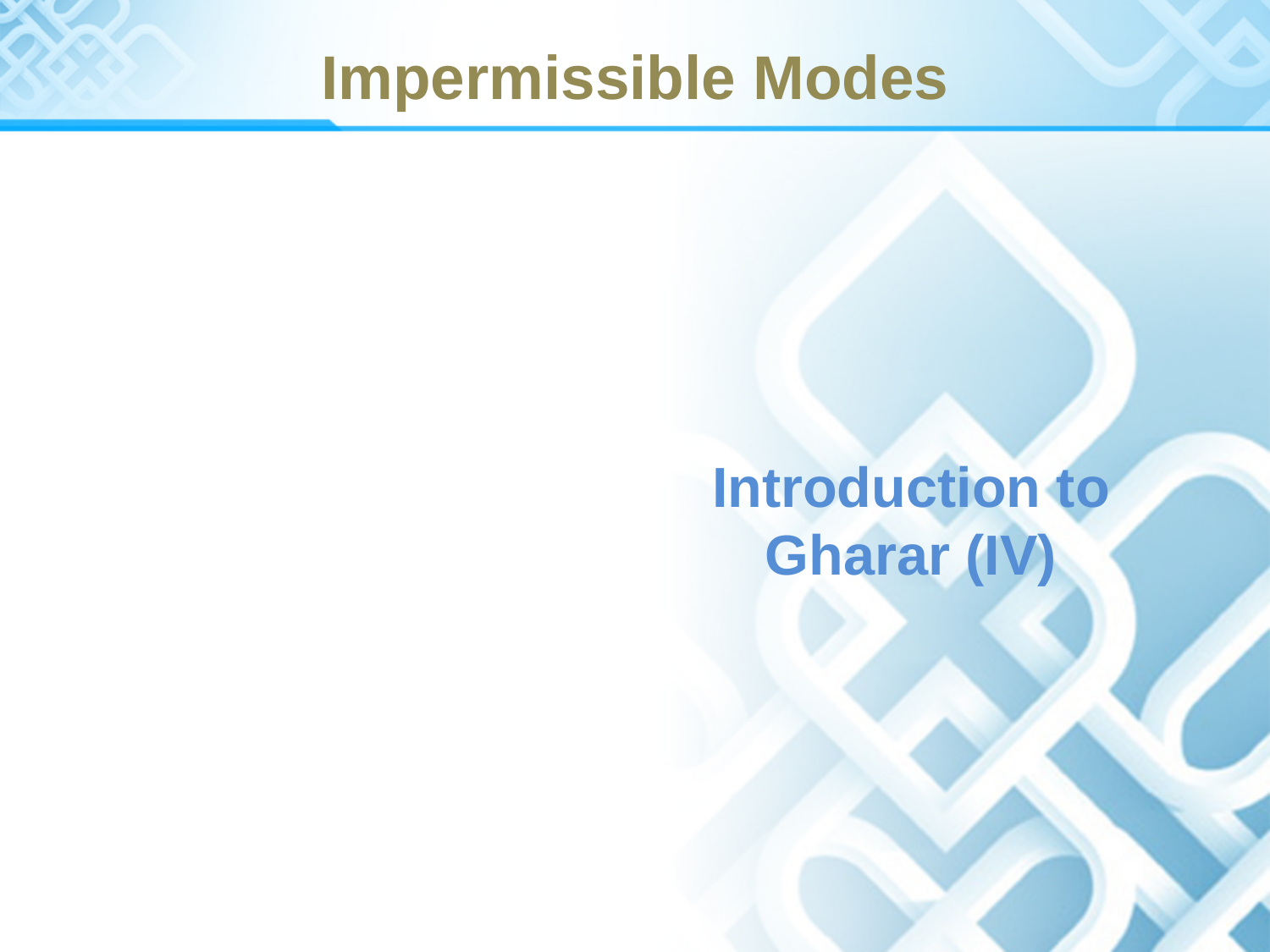

# Impermissible Modes
Introduction to Gharar (IV)